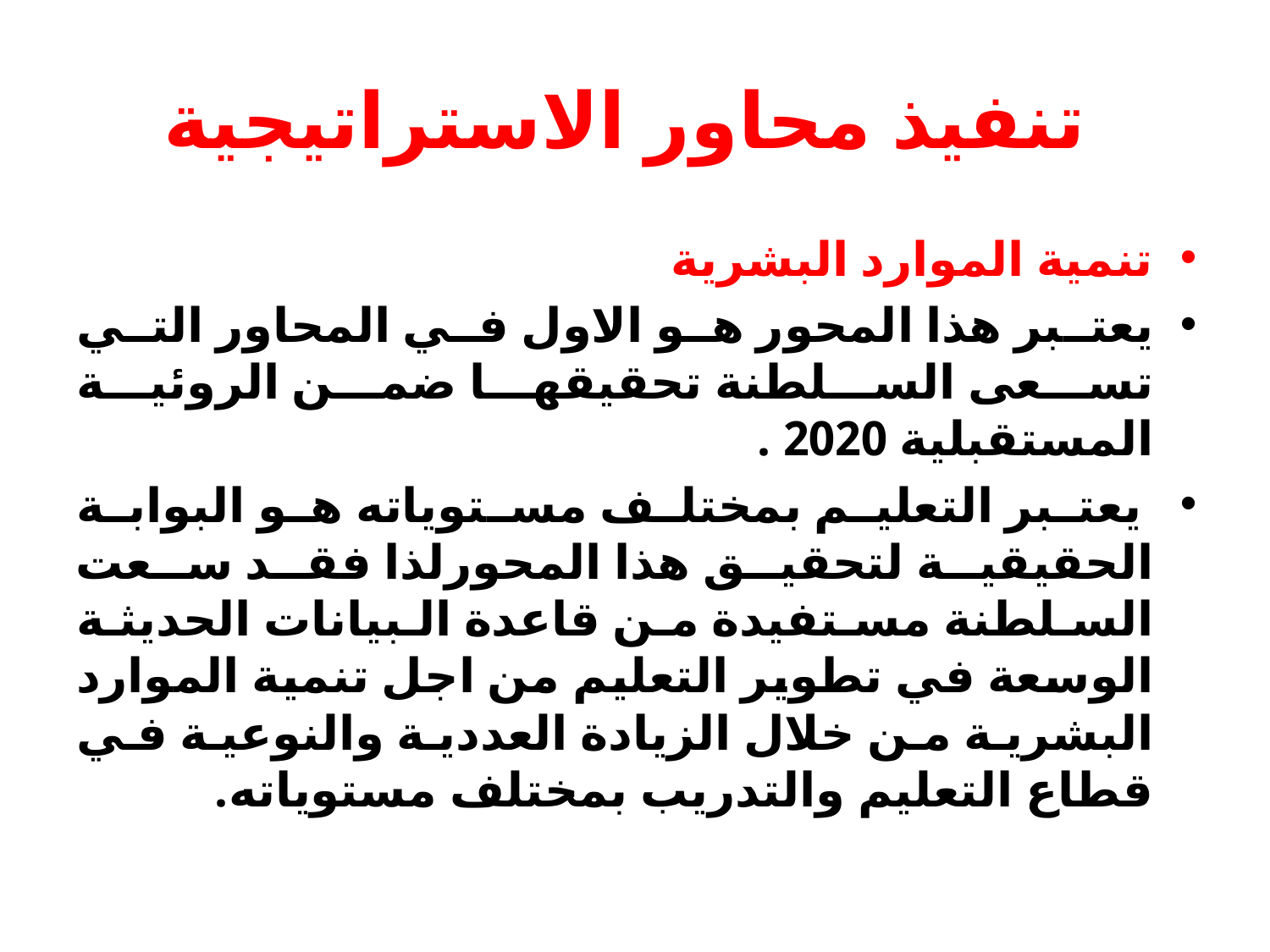

# تنفيذ محاور الاستراتيجية
تنمية الموارد البشرية
يعتبر هذا المحور هو الاول في المحاور التي تسعى السلطنة تحقيقها ضمن الروئية المستقبلية 2020 .
 يعتبر التعليم بمختلف مستوياته هو البوابة الحقيقية لتحقيق هذا المحورلذا فقد سعت السلطنة مستفيدة من قاعدة البيانات الحديثة الوسعة في تطوير التعليم من اجل تنمية الموارد البشرية من خلال الزيادة العددية والنوعية في قطاع التعليم والتدريب بمختلف مستوياته.